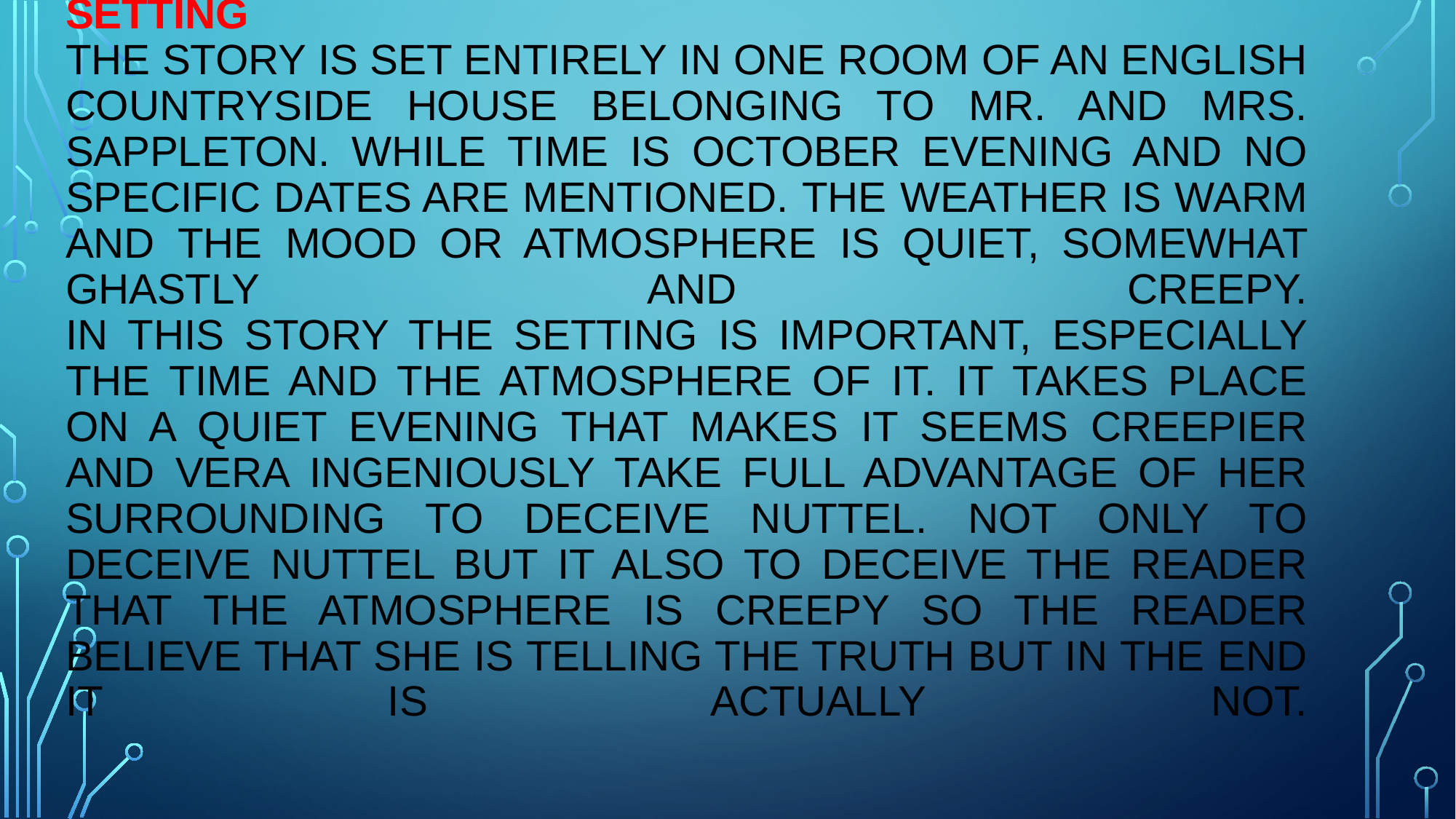

# Setting The story is set entirely in one room of an English countryside house belonging to Mr. and Mrs. Sappleton. While time is October evening and no specific dates are mentioned. The weather is warm and the mood or atmosphere is quiet, somewhat ghastly and creepy. In this story the setting is important, especially the time and the atmosphere of it. It takes place on a quiet evening that makes it seems creepier and Vera ingeniously take full advantage of her surrounding to deceive Nuttel. Not only to deceive Nuttel but it also to deceive the reader that the atmosphere is creepy so the reader believe that she is telling the truth but in the end it is actually not.